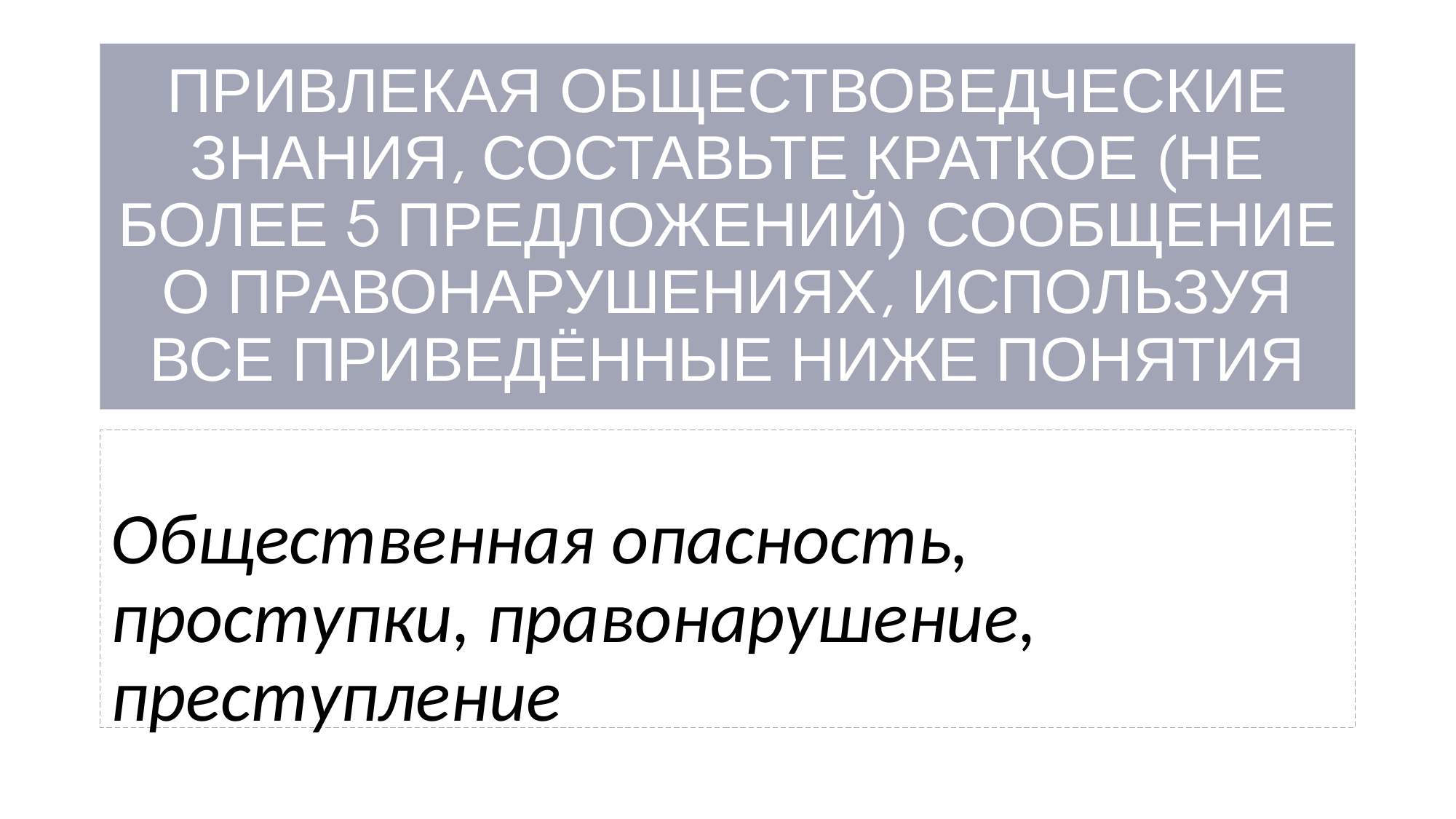

# ПРИВЛЕКАЯ ОБЩЕСТВОВЕДЧЕСКИЕ ЗНАНИЯ, СОСТАВЬТЕ КРАТКОЕ (НЕ БОЛЕЕ 5 ПРЕДЛОЖЕНИЙ) СООБЩЕНИЕ О ПРАВОНАРУШЕНИЯХ, ИСПОЛЬЗУЯ ВСЕ ПРИВЕДЁННЫЕ НИЖЕ ПОНЯТИЯ

Общественная опасность, проступки, правонарушение, преступление